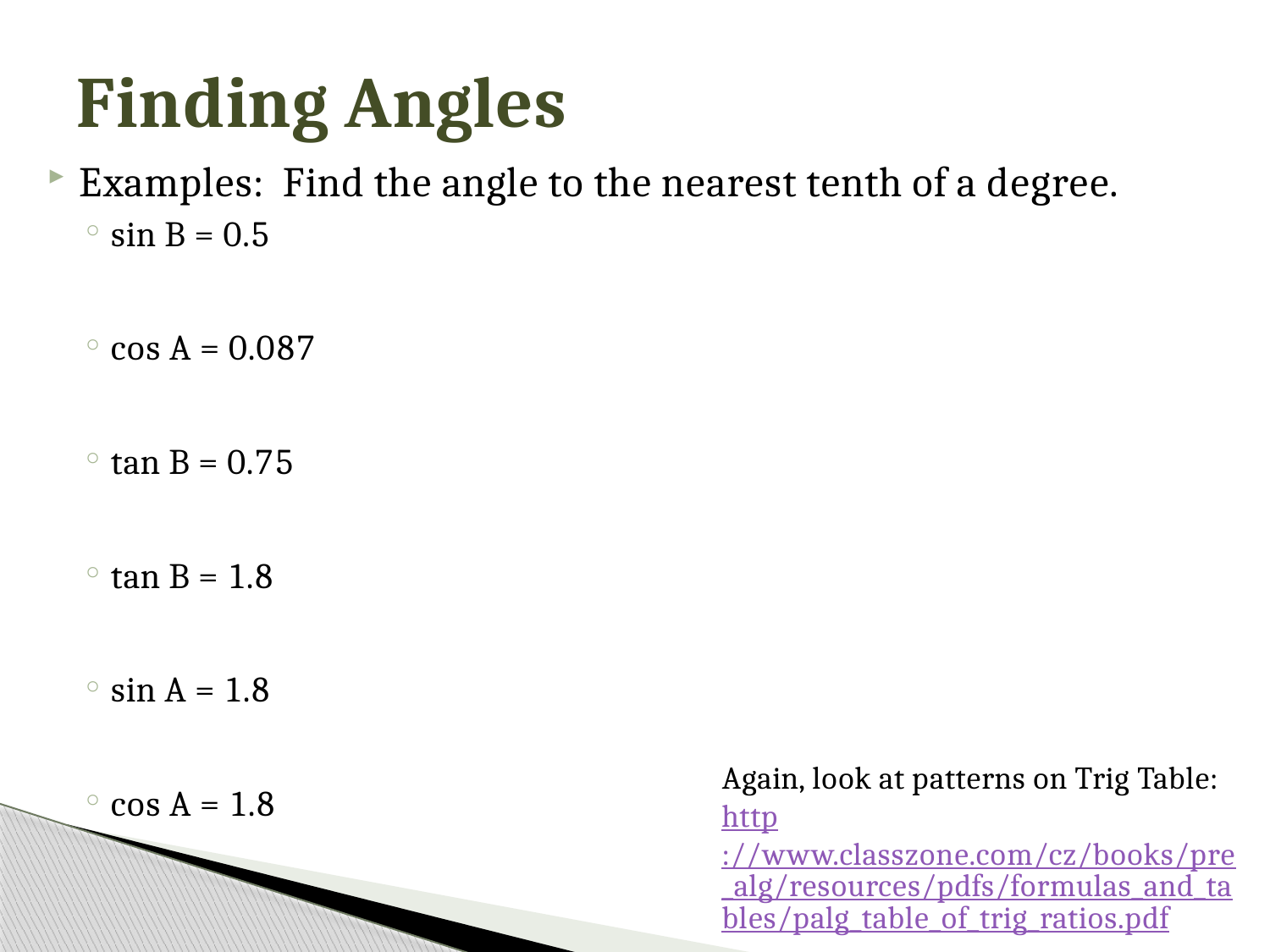

# Finding Angles
Examples:  Find the angle to the nearest tenth of a degree.
sin B = 0.5

cos A = 0.087

tan B = 0.75

tan B = 1.8

sin A = 1.8

cos A = 1.8
Again, look at patterns on Trig Table:  http://www.classzone.com/cz/books/pre_alg/resources/pdfs/formulas_and_tables/palg_table_of_trig_ratios.pdf